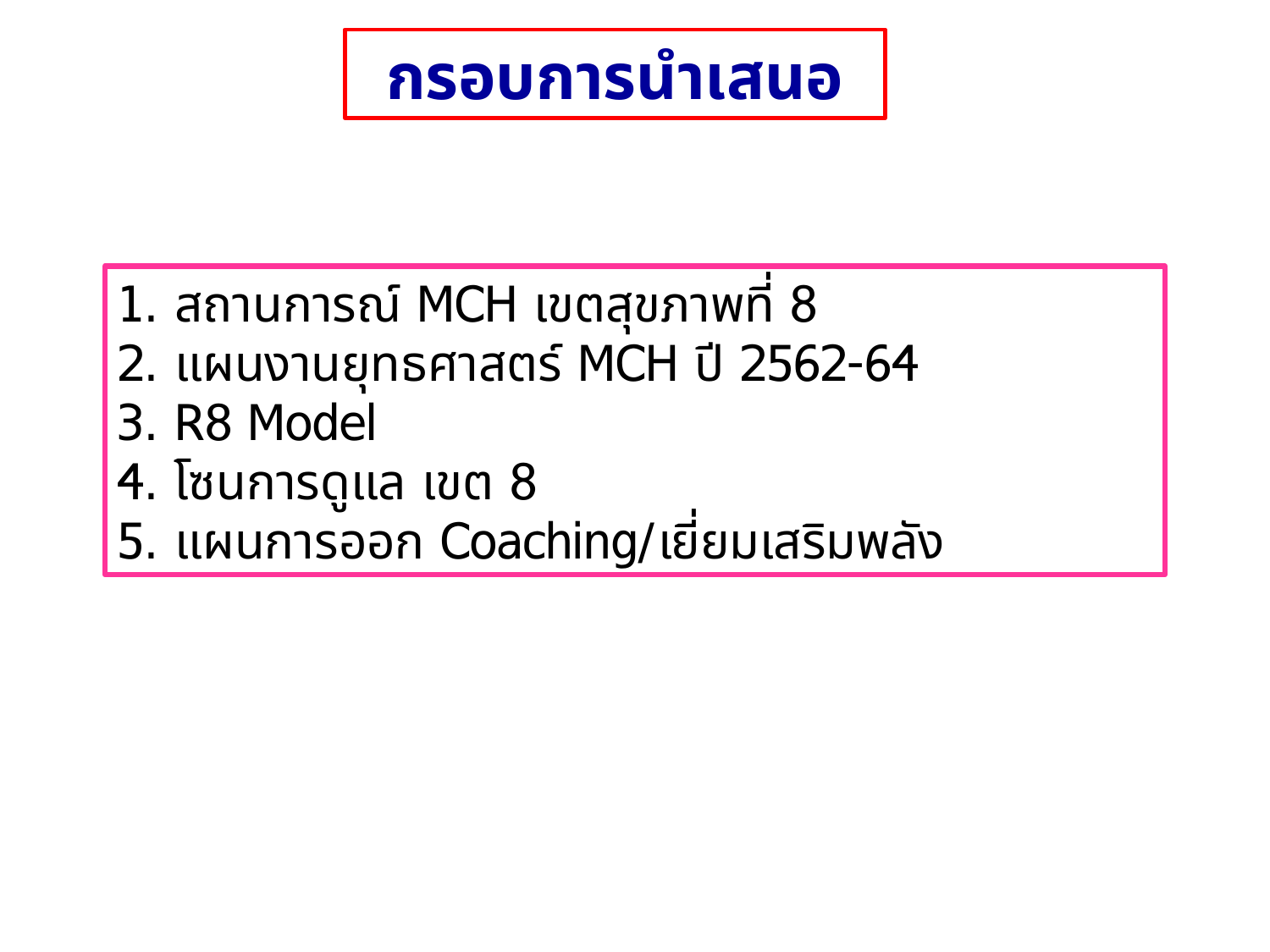

กรอบการนำเสนอ
1. สถานการณ์ MCH เขตสุขภาพที่ 8
2. แผนงานยุทธศาสตร์ MCH ปี 2562-64
3. R8 Model
4. โซนการดูแล เขต 8
5. แผนการออก Coaching/เยี่ยมเสริมพลัง